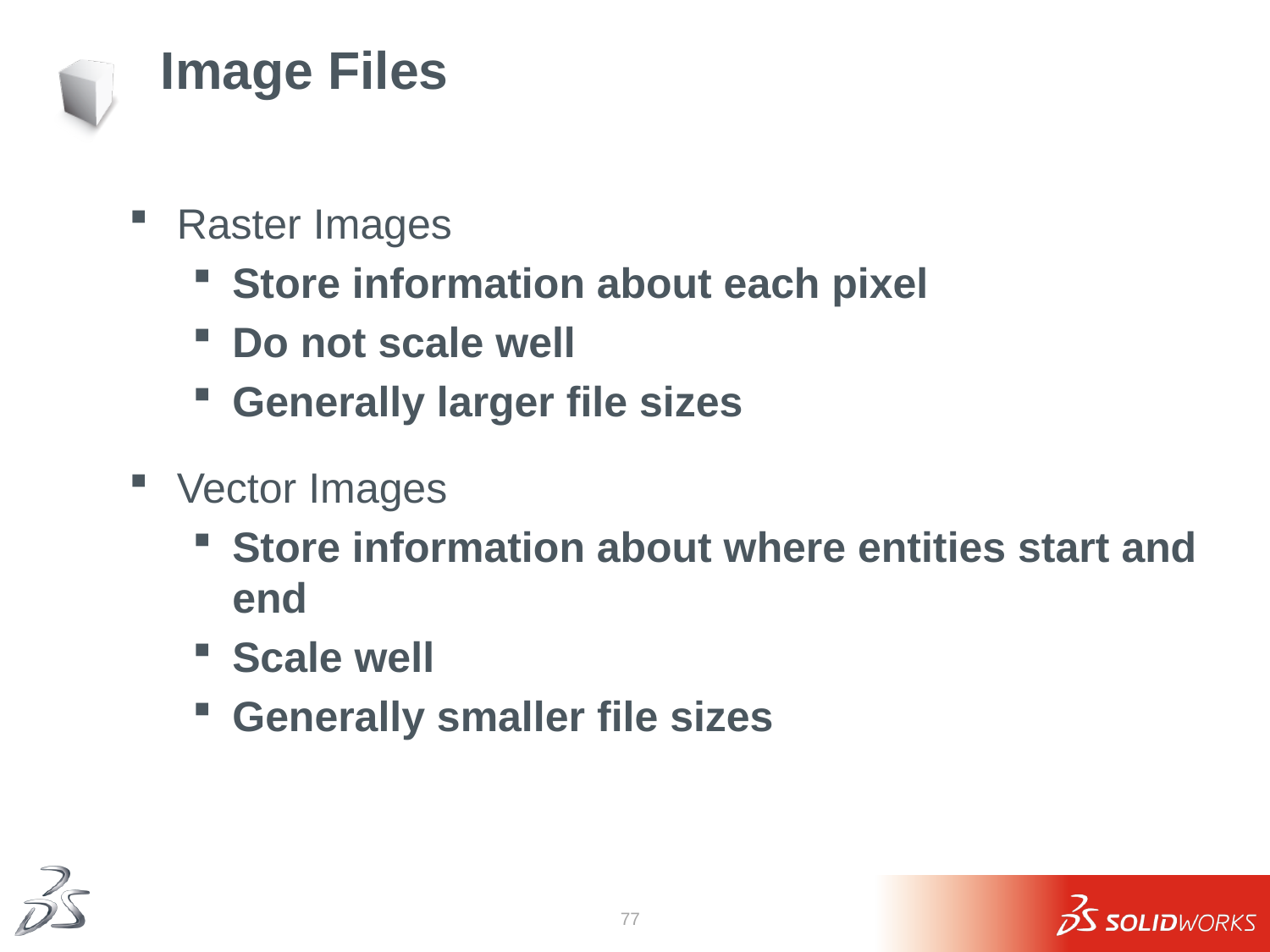

# Image Files
Raster Images
Store information about each pixel
Do not scale well
Generally larger file sizes
Vector Images
Store information about where entities start and end
Scale well
Generally smaller file sizes